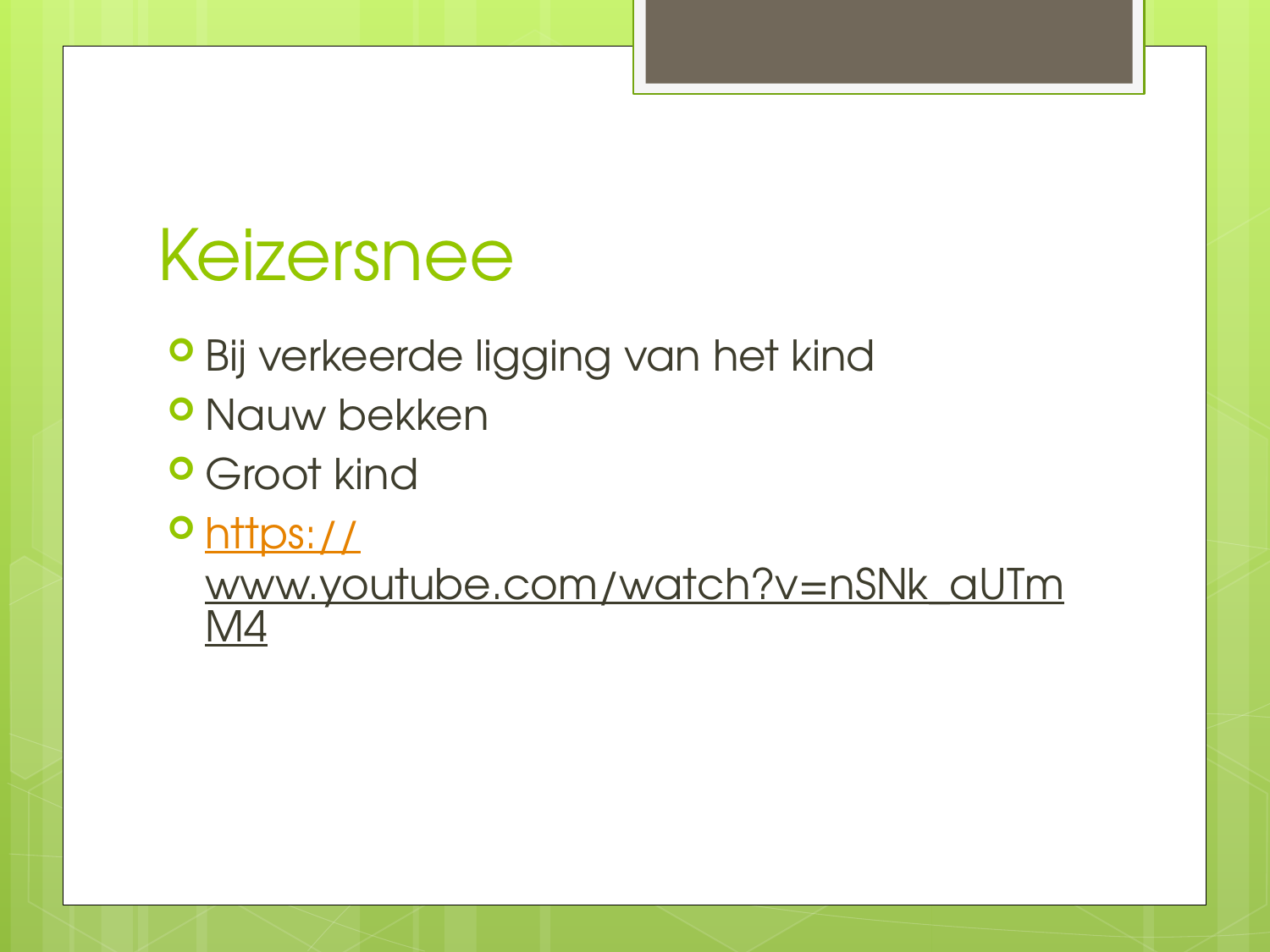

# Keizersnee
Bij verkeerde ligging van het kind
Nauw bekken
Groot kind
https://www.youtube.com/watch?v=nSNk_aUTmM4